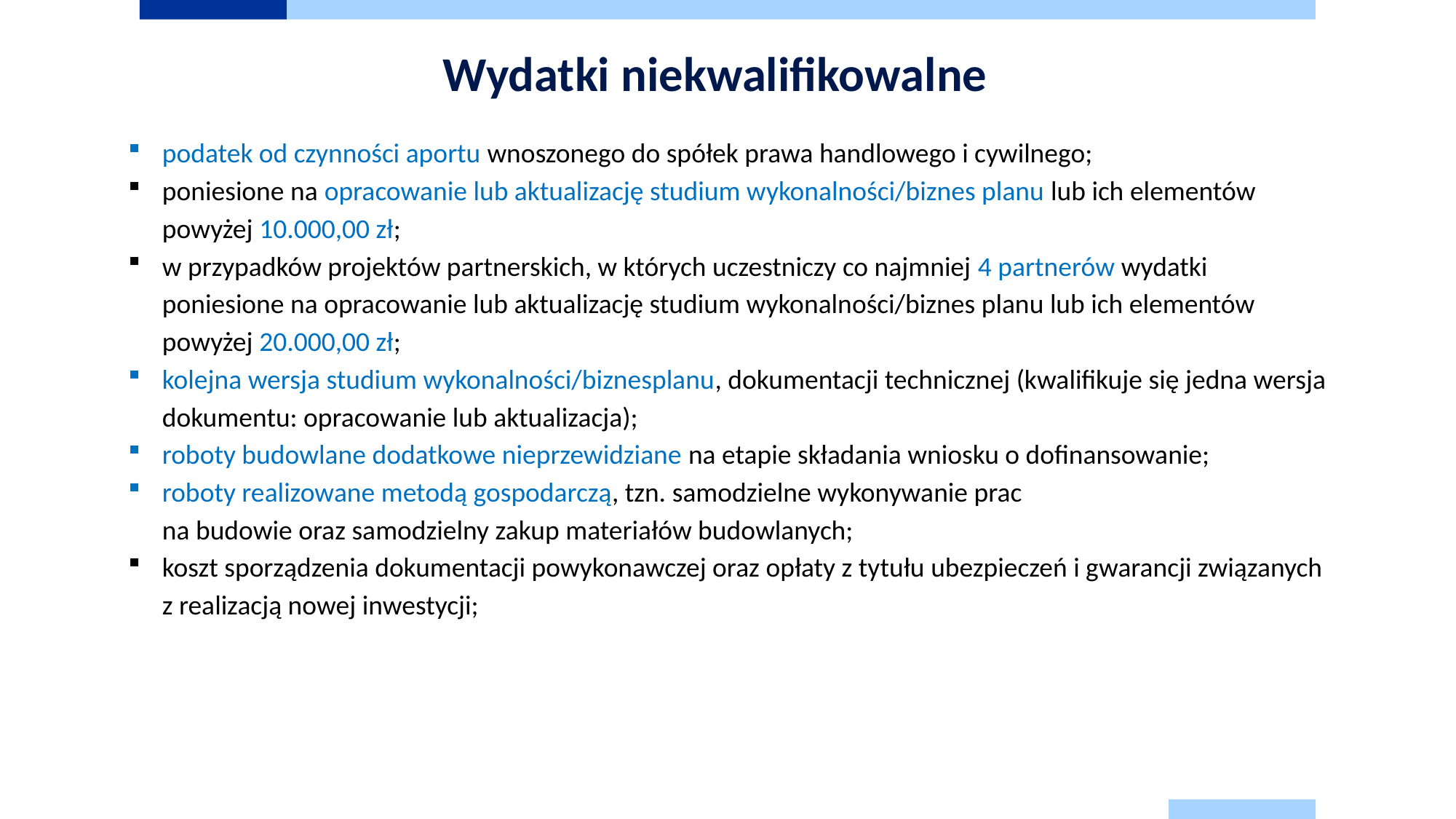

Wydatki niekwalifikowalne
podatek od czynności aportu wnoszonego do spółek prawa handlowego i cywilnego;
poniesione na opracowanie lub aktualizację studium wykonalności/biznes planu lub ich elementów powyżej 10.000,00 zł;
w przypadków projektów partnerskich, w których uczestniczy co najmniej 4 partnerów wydatki poniesione na opracowanie lub aktualizację studium wykonalności/biznes planu lub ich elementów powyżej 20.000,00 zł;
kolejna wersja studium wykonalności/biznesplanu, dokumentacji technicznej (kwalifikuje się jedna wersja dokumentu: opracowanie lub aktualizacja);
roboty budowlane dodatkowe nieprzewidziane na etapie składania wniosku o dofinansowanie;
roboty realizowane metodą gospodarczą, tzn. samodzielne wykonywanie prac
na budowie oraz samodzielny zakup materiałów budowlanych;
koszt sporządzenia dokumentacji powykonawczej oraz opłaty z tytułu ubezpieczeń i gwarancji związanych z realizacją nowej inwestycji;